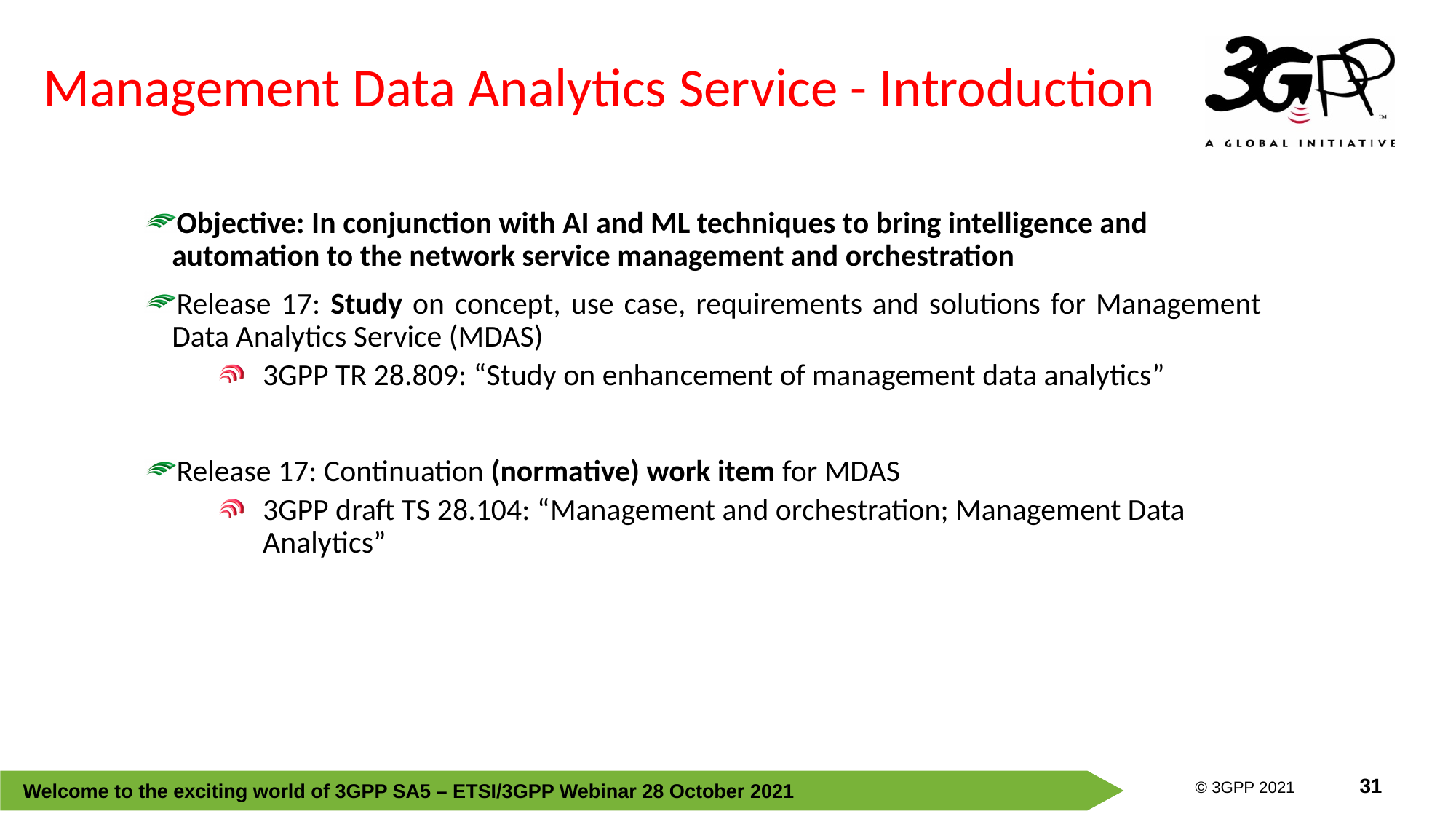

Management Data Analytics Service - Introduction
Objective: In conjunction with AI and ML techniques to bring intelligence and automation to the network service management and orchestration
Release 17: Study on concept, use case, requirements and solutions for Management Data Analytics Service (MDAS)
3GPP TR 28.809: “Study on enhancement of management data analytics”

Release 17: Continuation (normative) work item for MDAS
3GPP draft TS 28.104: “Management and orchestration; Management Data Analytics”